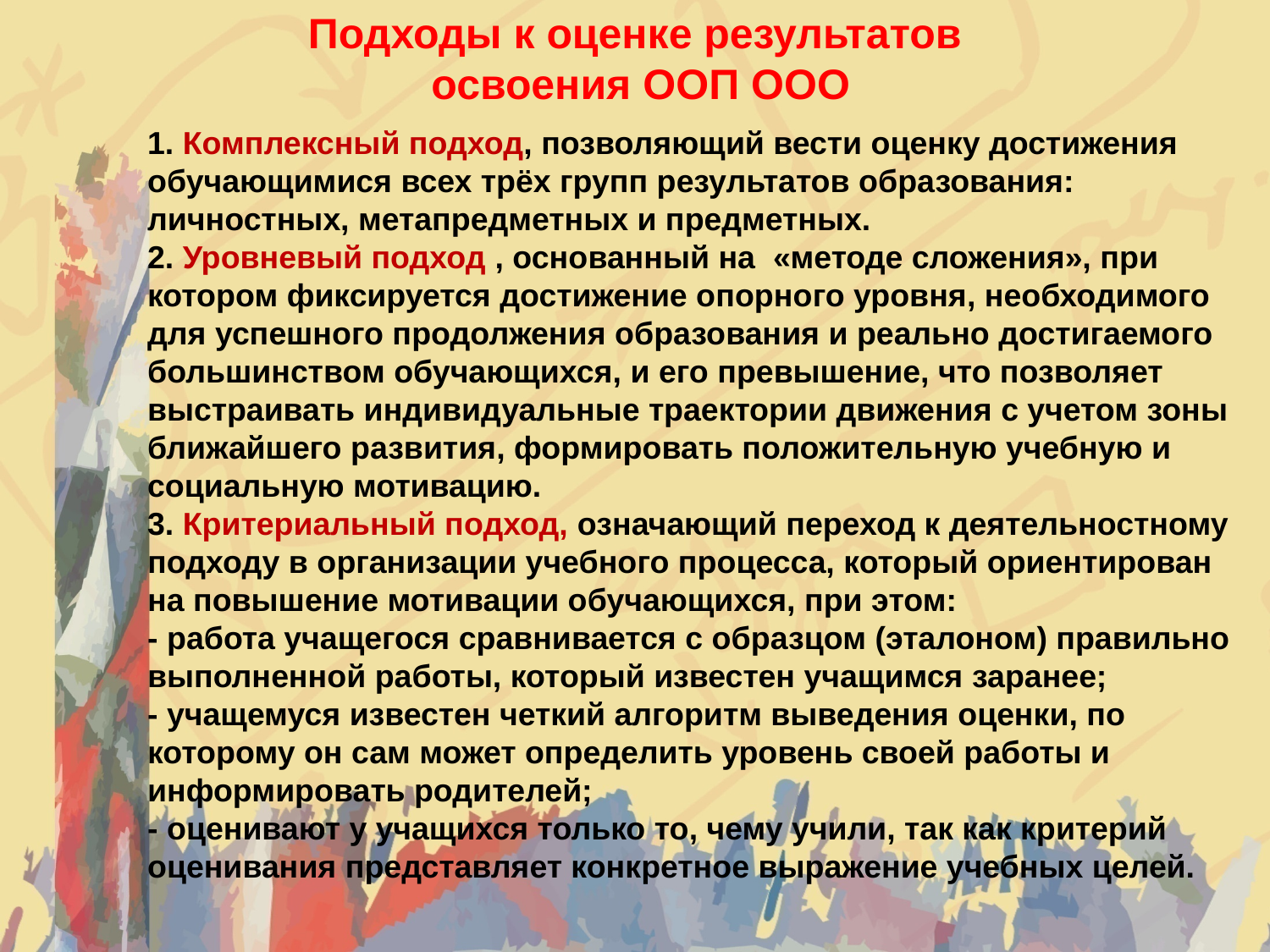

Подходы к оценке результатов
 освоения ООП ООО
1. Комплексный подход, позволяющий вести оценку достижения обучающимися всех трёх групп результатов образования: личностных, метапредметных и предметных.
2. Уровневый подход , основанный на  «методе сложения», при котором фиксируется достижение опорного уровня, необходимого для успешного продолжения образования и реально достигаемого большинством обучающихся, и его превышение, что позволяет выстраивать индивидуальные траектории движения с учетом зоны ближайшего развития, формировать положительную учебную и социальную мотивацию.
3. Критериальный подход, означающий переход к деятельностному подходу в организации учебного процесса, который ориентирован на повышение мотивации обучающихся, при этом:
- работа учащегося сравнивается с образцом (эталоном) правильно выполненной работы, который известен учащимся заранее;
- учащемуся известен четкий алгоритм выведения оценки, по которому он сам может определить уровень своей работы и информировать родителей;
- оценивают у учащихся только то, чему учили, так как критерий оценивания представляет конкретное выражение учебных целей.